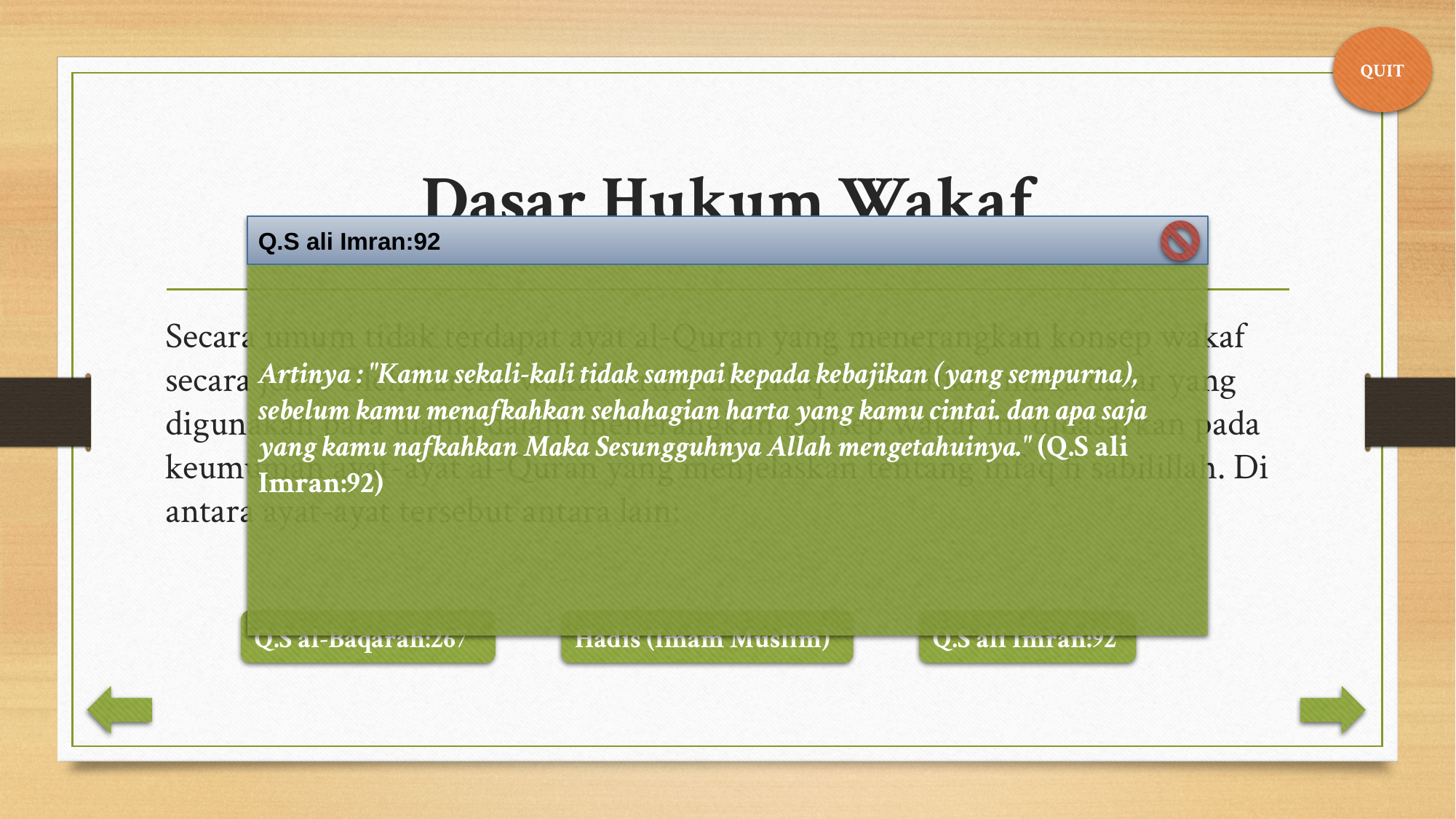

QUIT
# Dasar Hukum Wakaf
Artinya : "Kamu sekali-kali tidak sampai kepada kebajikan (yang sempurna), sebelum kamu menafkahkan sehahagian harta yang kamu cintai. dan apa saja yang kamu nafkahkan Maka Sesungguhnya Allah mengetahuinya." (Q.S ali Imran:92)
Q.S ali Imran:92

Secara umum tidak terdapat ayat al-Quran yang menerangkan konsep wakaf secara jelas. Oleh karena wakaf termasuk infaq fi sabilillah, maka dasar yang digunakan para ulama dalam menerangkan konsep wakaf ini didasarkan pada keumuman ayat-ayat al-Quran yang menjelaskan tentang infaq fi sabilillah. Di antara ayat-ayat tersebut antara lain:
Q.S al-Baqarah:267
Hadis (Imam Muslim)
Q.S ali Imran:92